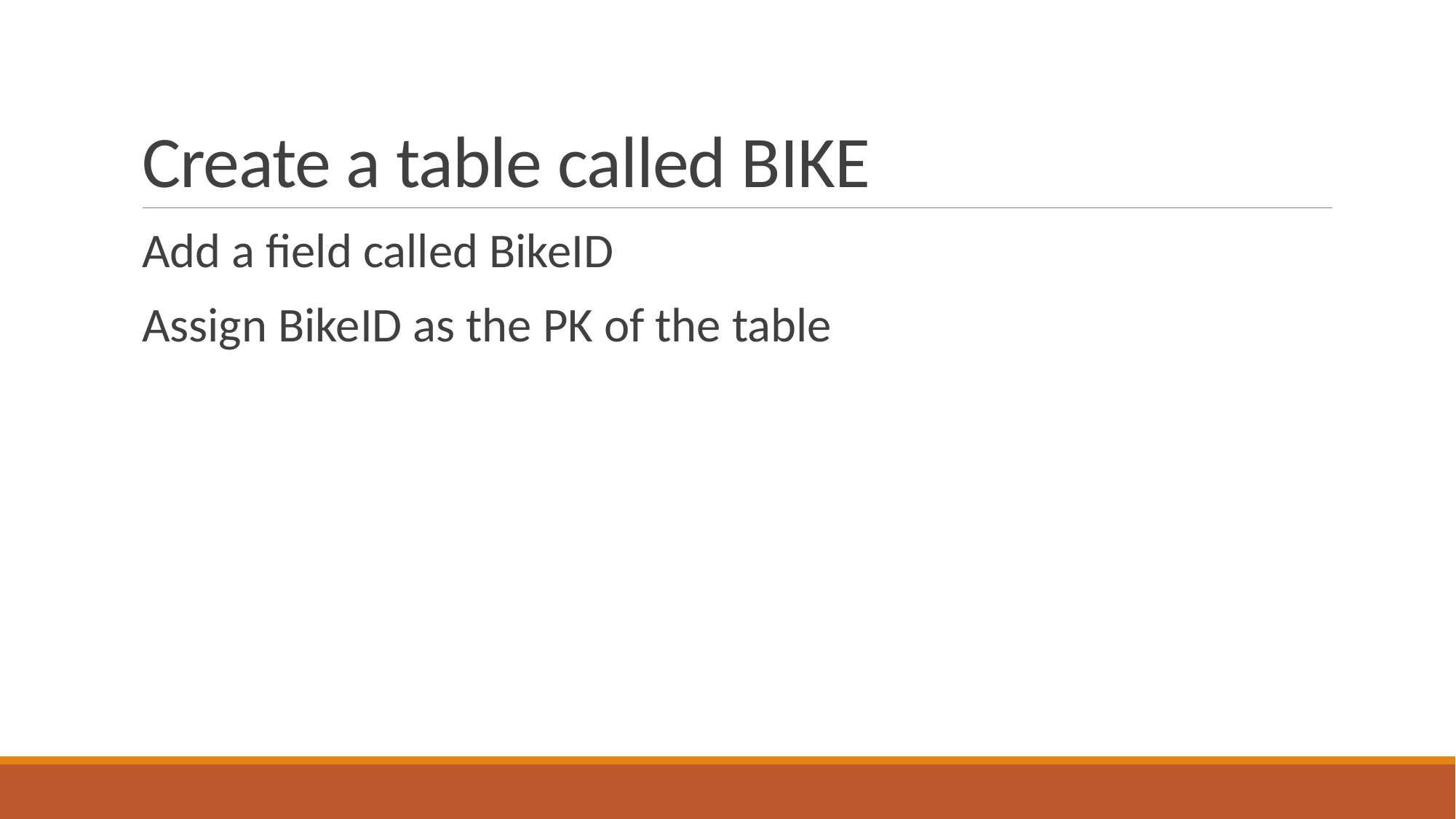

# Create a table called BIKE
Add a field called BikeID
Assign BikeID as the PK of the table